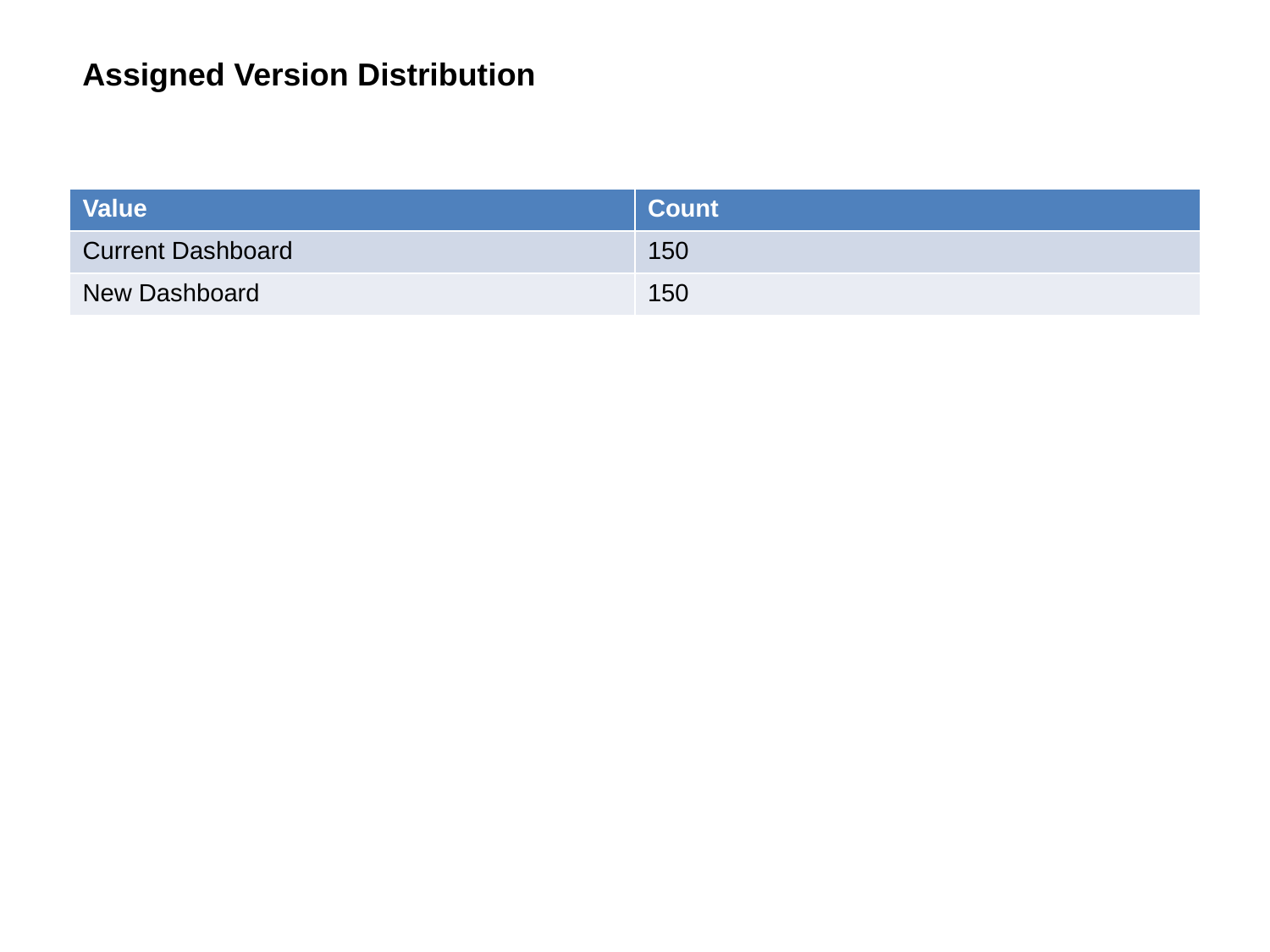

Assigned Version Distribution
| Value | Count |
| --- | --- |
| Current Dashboard | 150 |
| New Dashboard | 150 |